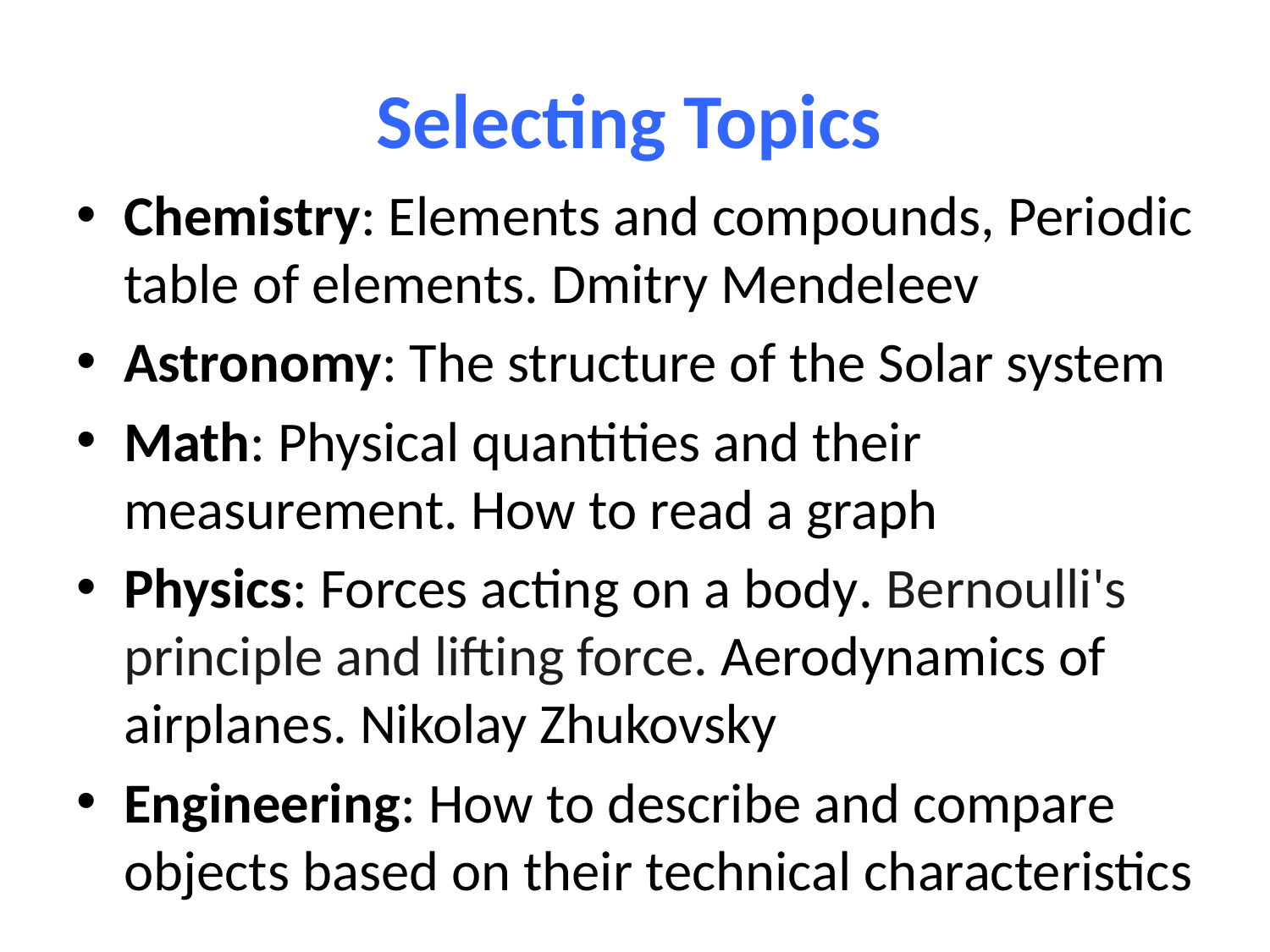

# Selecting Topics
Chemistry: Elements and compounds, Periodic table of elements. Dmitry Mendeleev
Astronomy: The structure of the Solar system
Math: Physical quantities and their measurement. How to read a graph
Physics: Forces acting on a body. Bernoulli's principle and lifting force. Aerodynamics of airplanes. Nikolay Zhukovsky
Engineering: How to describe and compare objects based on their technical characteristics